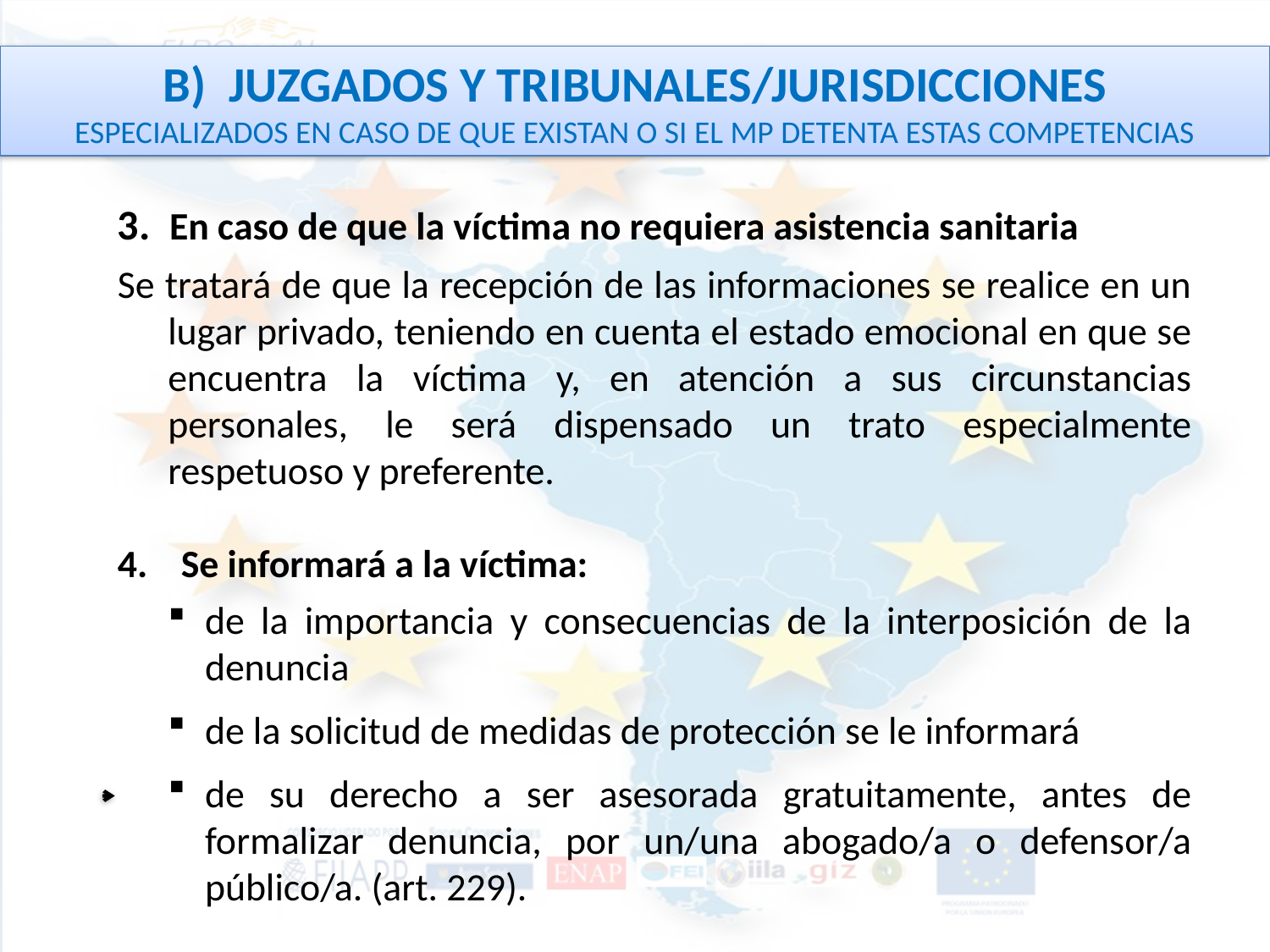

B)  JUZGADOS Y TRIBUNALES/JURISDICCIONES
ESPECIALIZADOS EN CASO DE QUE EXISTAN O SI EL MP DETENTA ESTAS COMPETENCIAS

3.  En caso de que la víctima no requiera asistencia sanitaria
Se tratará de que la recepción de las informaciones se realice en un lugar privado, teniendo en cuenta el estado emocional en que se encuentra la víctima y, en atención a sus circunstancias personales, le será dispensado un trato especialmente respetuoso y preferente.

Se informará a la víctima:
de la importancia y consecuencias de la interposición de la denuncia

de la solicitud de medidas de protección se le informará

de su derecho a ser asesorada gratuitamente, antes de formalizar denuncia, por un/una abogado/a o defensor/a público/a. (art. 229).